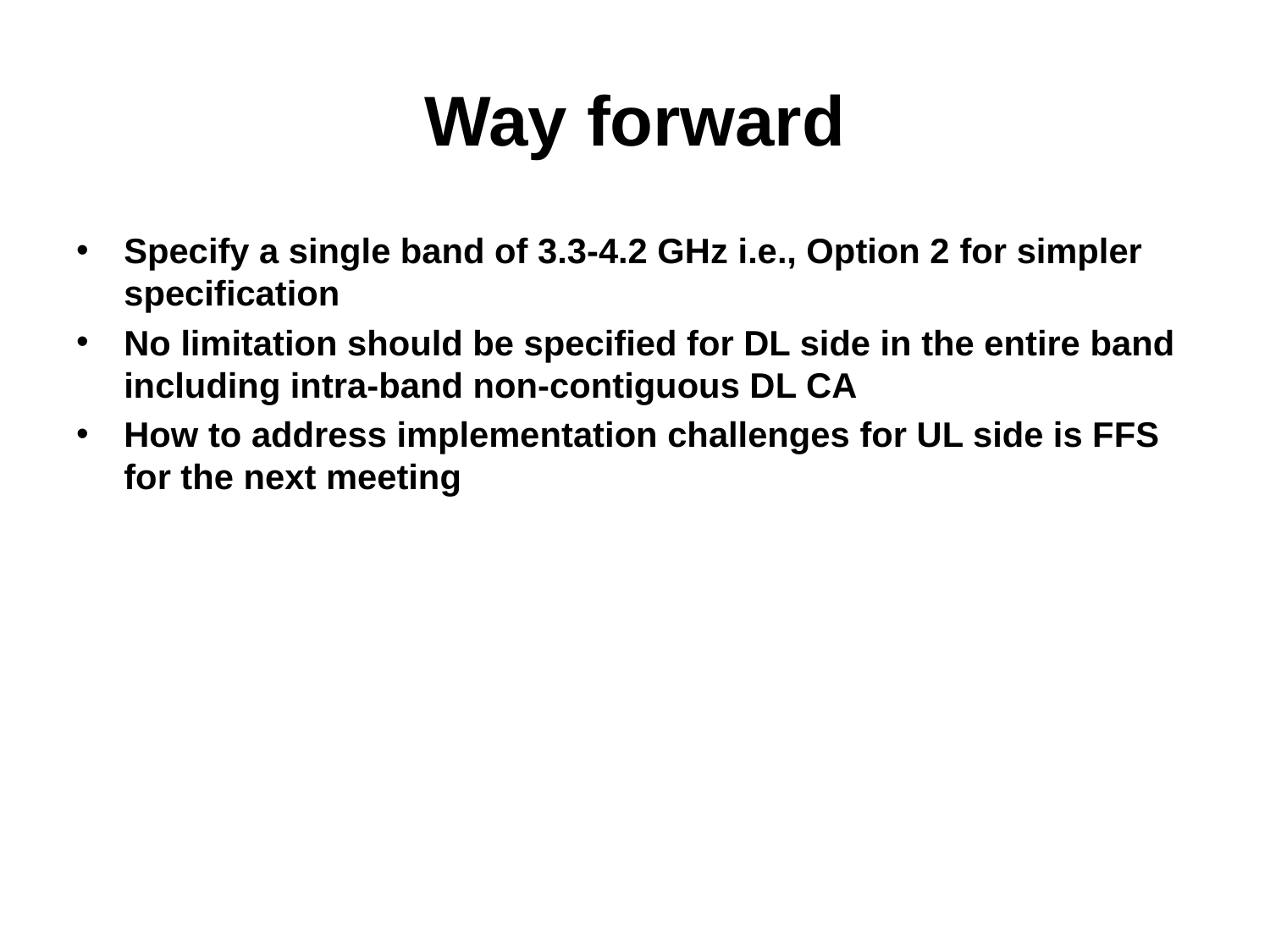

# Way forward
Specify a single band of 3.3-4.2 GHz i.e., Option 2 for simpler specification
No limitation should be specified for DL side in the entire band including intra-band non-contiguous DL CA
How to address implementation challenges for UL side is FFS for the next meeting